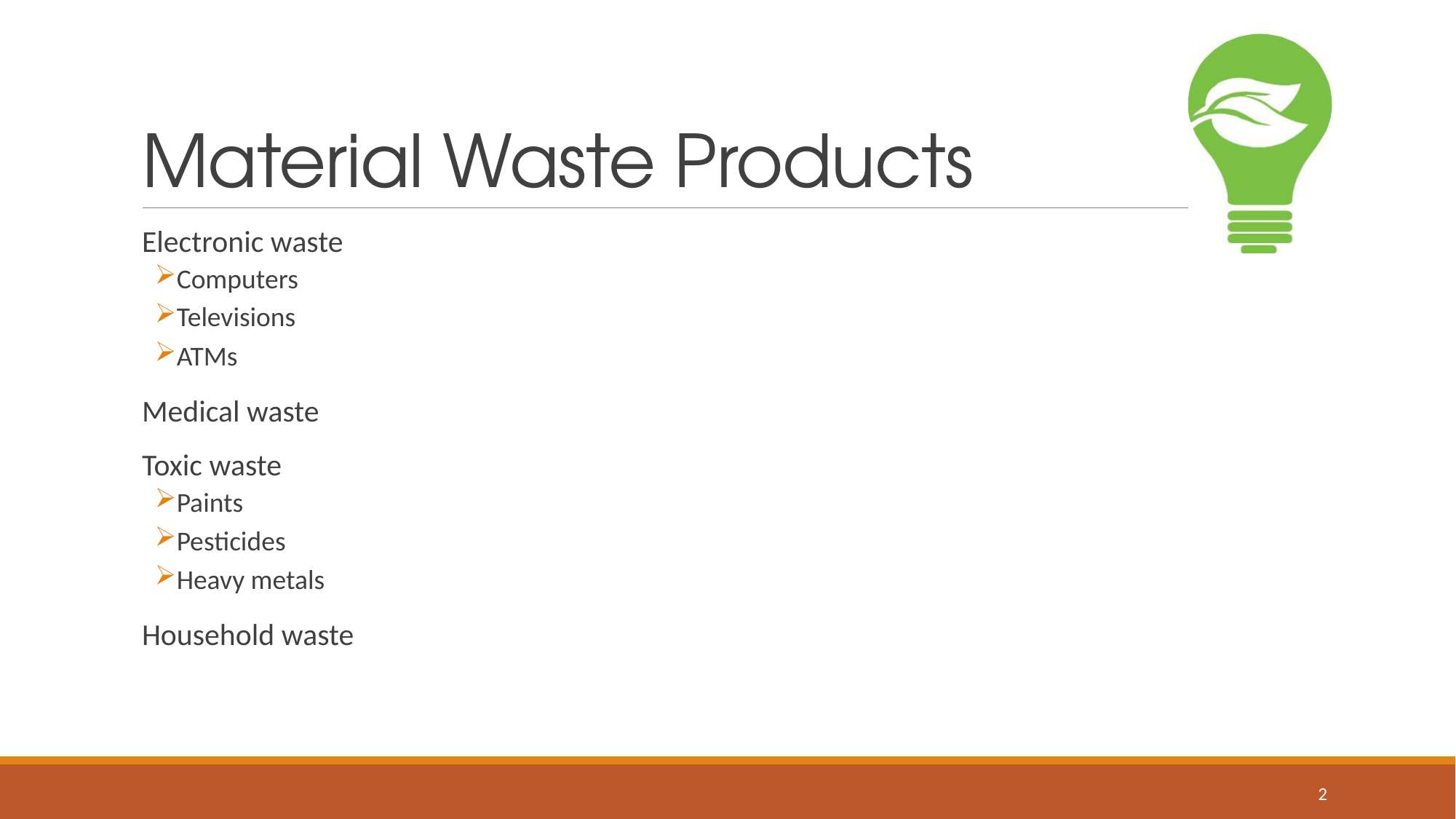

# Material Waste Products
Electronic waste
Computers
Televisions
ATMs
Medical waste
Toxic waste
Paints
Pesticides
Heavy metals
Household waste
2